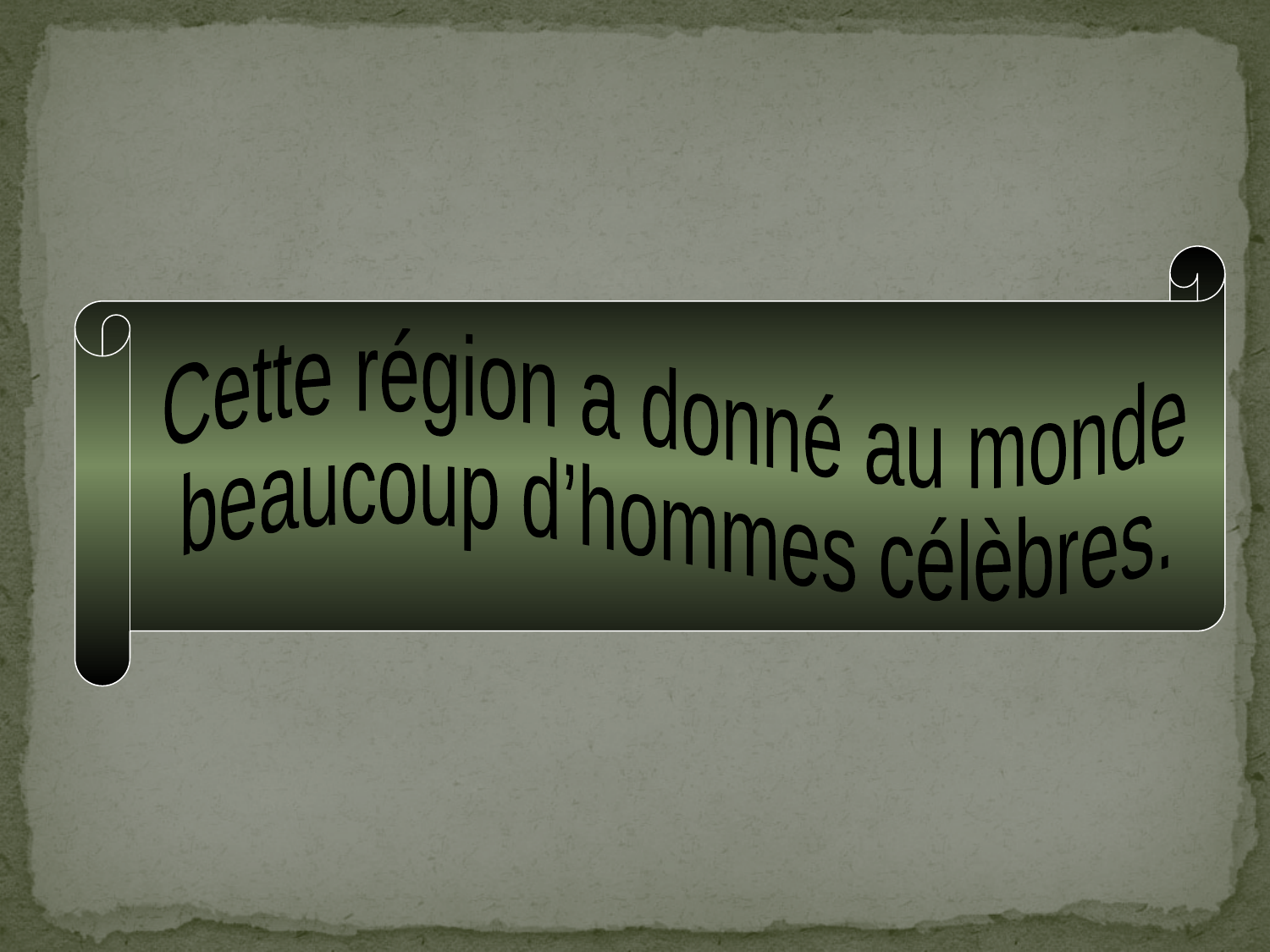

Cette région a donné au monde
beaucoup d’hommes célèbres.